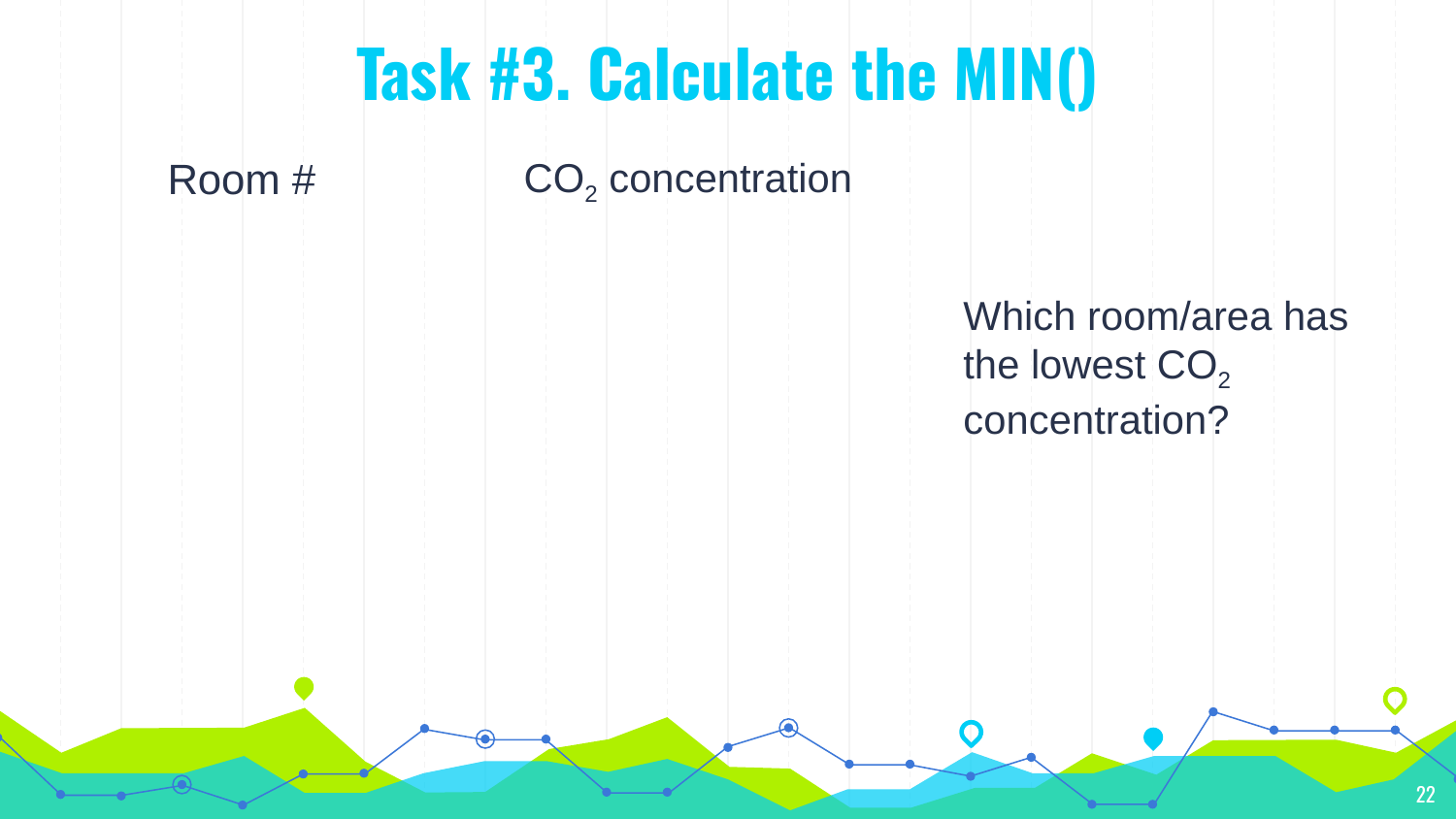

# Task #3. Calculate the MIN()
| Room # | CO2 concentration |
| --- | --- |
|  |  |
|  |  |
|  |  |
|  |  |
|  |  |
|  |  |
|  |  |
Which room/area has the lowest CO2 concentration?
22